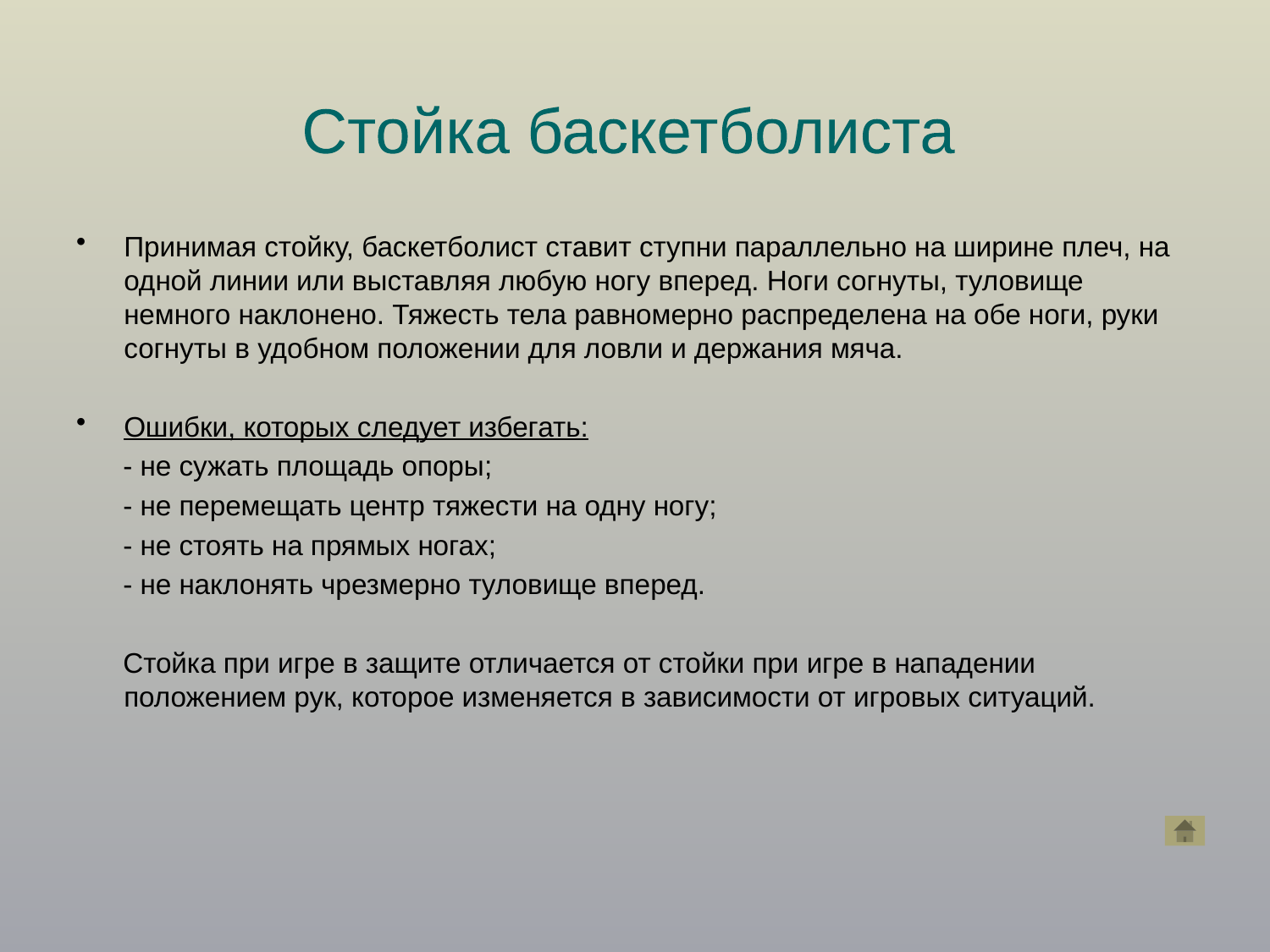

Стойка баскетболиста
Принимая стойку, баскетболист ставит ступни параллельно на ширине плеч, на одной линии или выставляя любую ногу вперед. Ноги согнуты, туловище немного наклонено. Тяжесть тела равномерно распределена на обе ноги, руки согнуты в удобном положении для ловли и держания мяча.

Ошибки, которых следует избегать:
      - не сужать площадь опоры;
      - не перемещать центр тяжести на одну ногу;
      - не стоять на прямых ногах;
      - не наклонять чрезмерно туловище вперед.

      Стойка при игре в защите отличается от стойки при игре в нападении положением рук, которое изменяется в зависимости от игровых ситуаций.